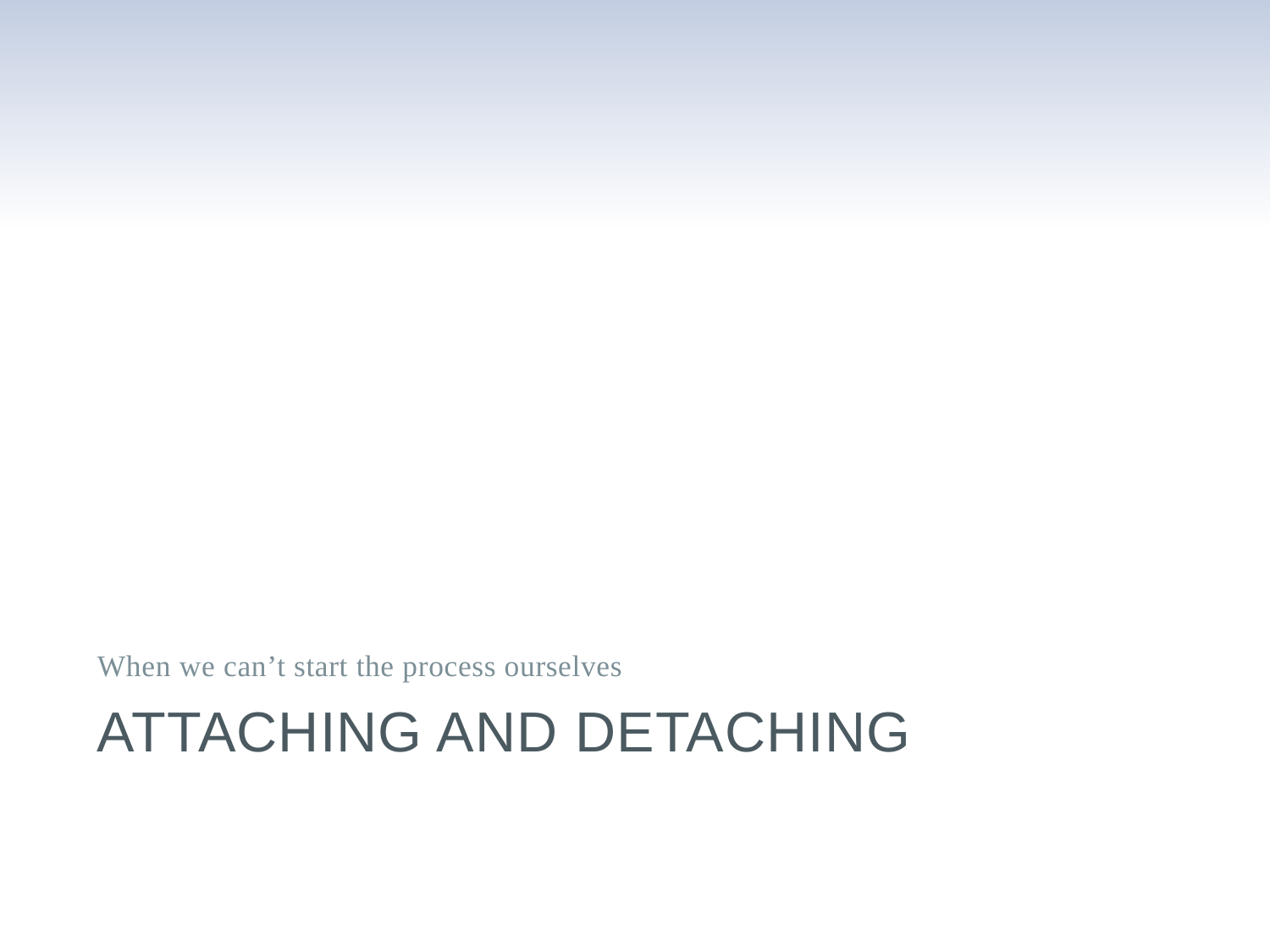

When we can’t start the process ourselves
# Attaching and Detaching